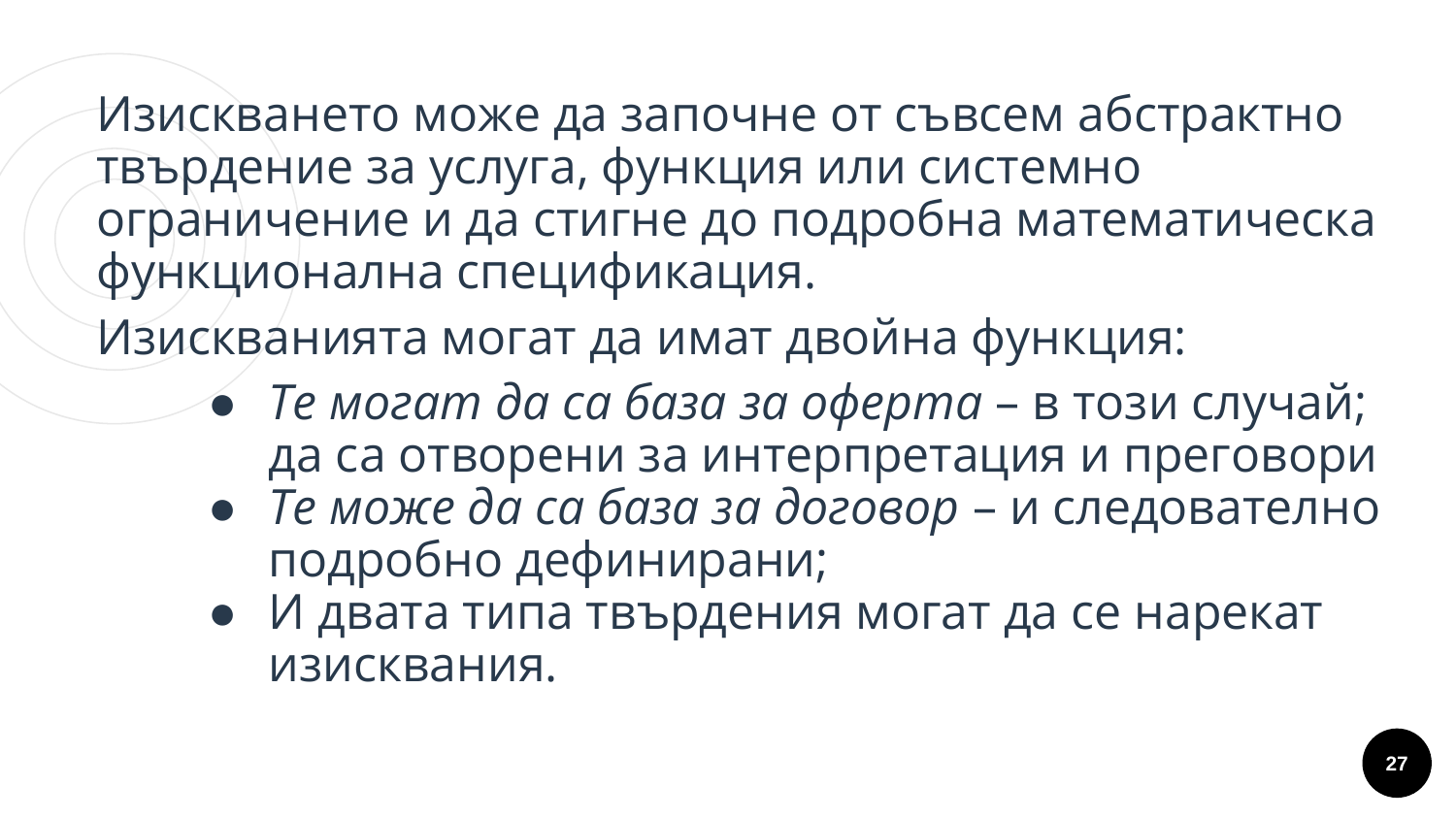

Изискването може да започне от съвсем абстрактно твърдение за услуга, функция или системно ограничение и да стигне до подробна математическа функционална спецификация.
Изискванията могат да имат двойна функция:
Те могат да са база за оферта – в този случай; да са отворени за интерпретация и преговори
Те може да са база за договор – и следователно подробно дефинирани;
И двата типа твърдения могат да се нарекат изисквания.
Lorem um congue
27